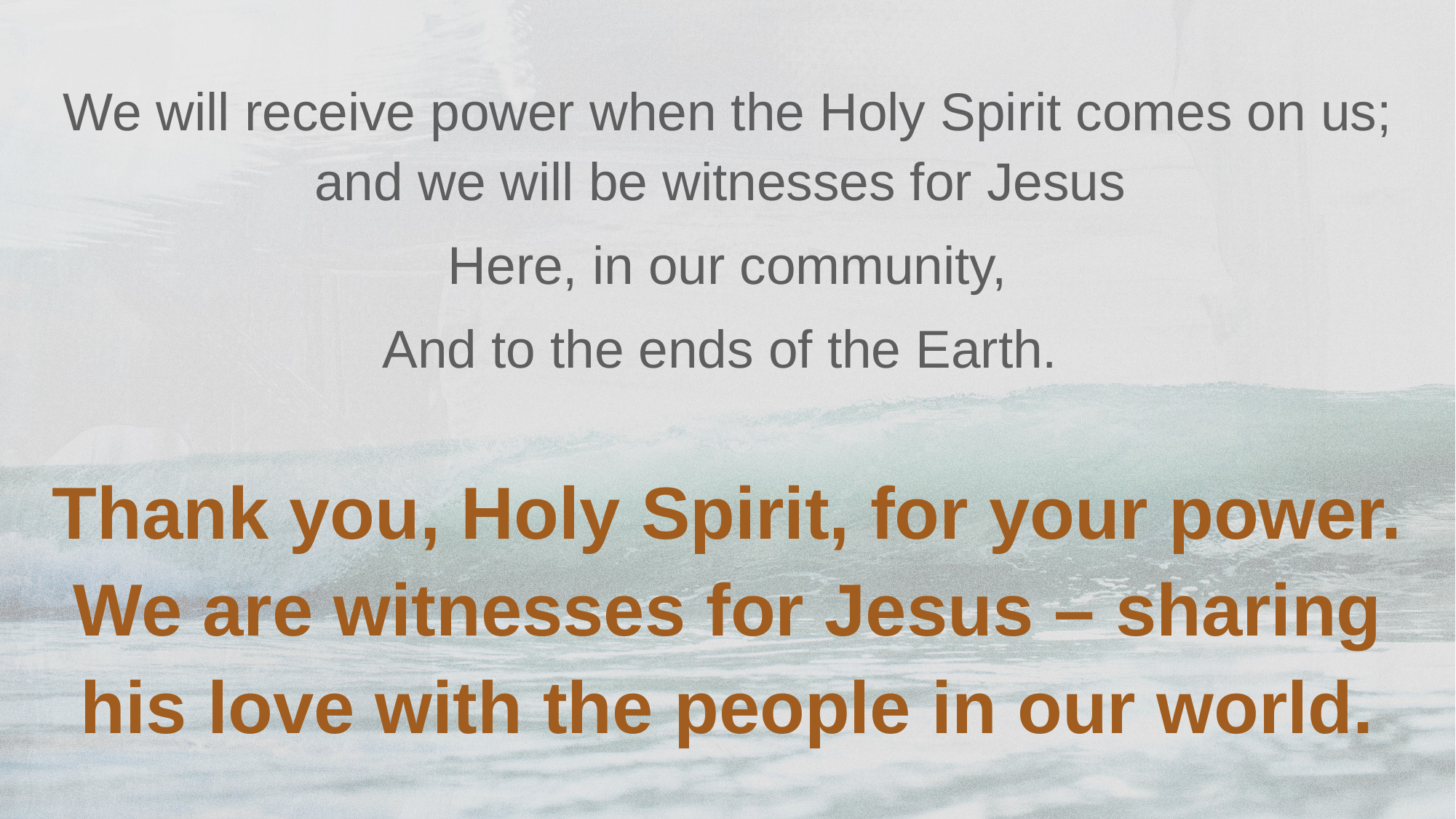

We will receive power when the Holy Spirit comes on us; and we will be witnesses for Jesus
Here, in our community,
And to the ends of the Earth.

Thank you, Holy Spirit, for your power. We are witnesses for Jesus – sharing his love with the people in our world.